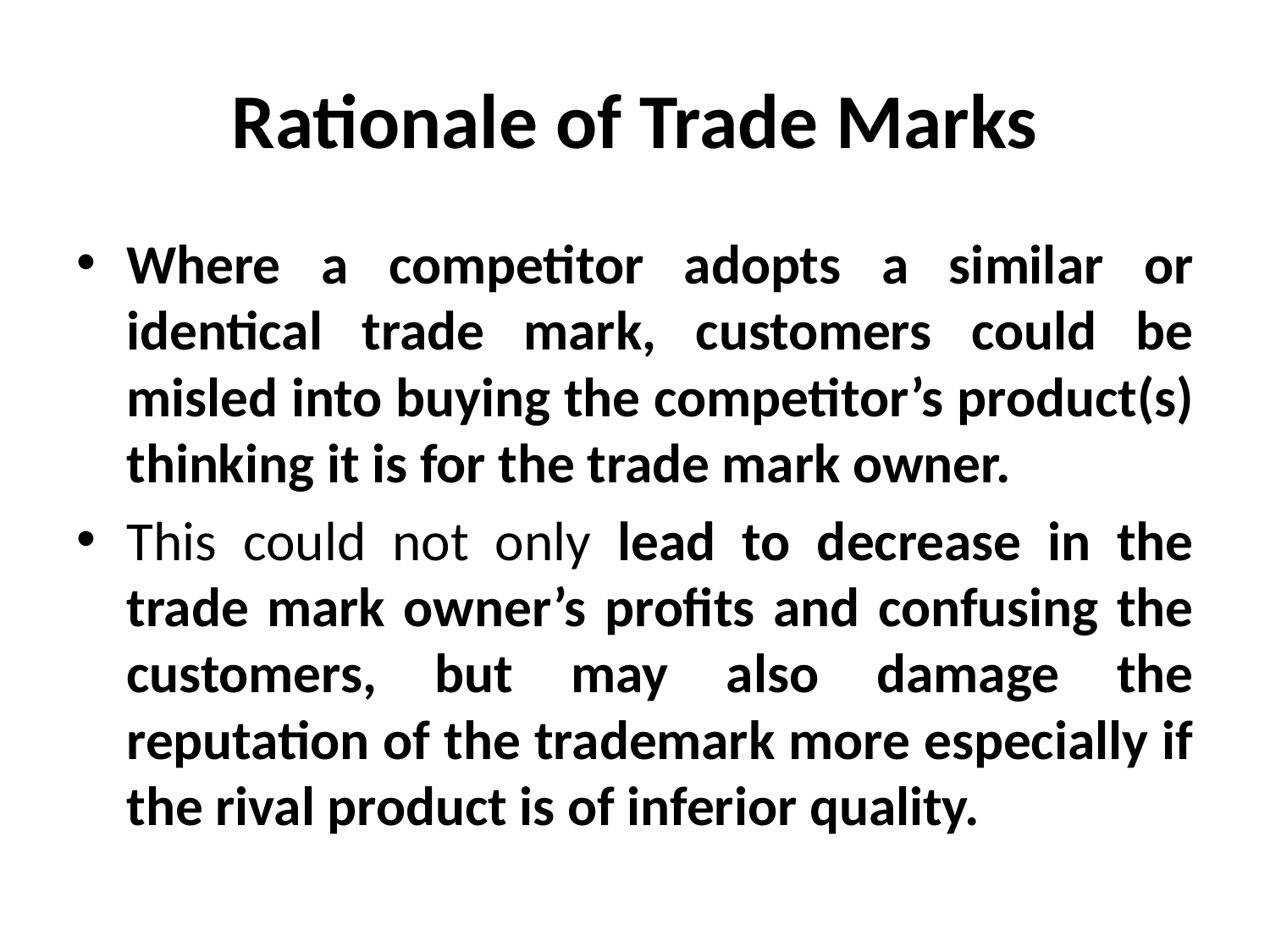

# Rationale of Trade Marks
Where a competitor adopts a similar or identical trade mark, customers could be misled into buying the competitor’s product(s) thinking it is for the trade mark owner.
This could not only lead to decrease in the trade mark owner’s profits and confusing the customers, but may also damage the reputation of the trademark more especially if the rival product is of inferior quality.